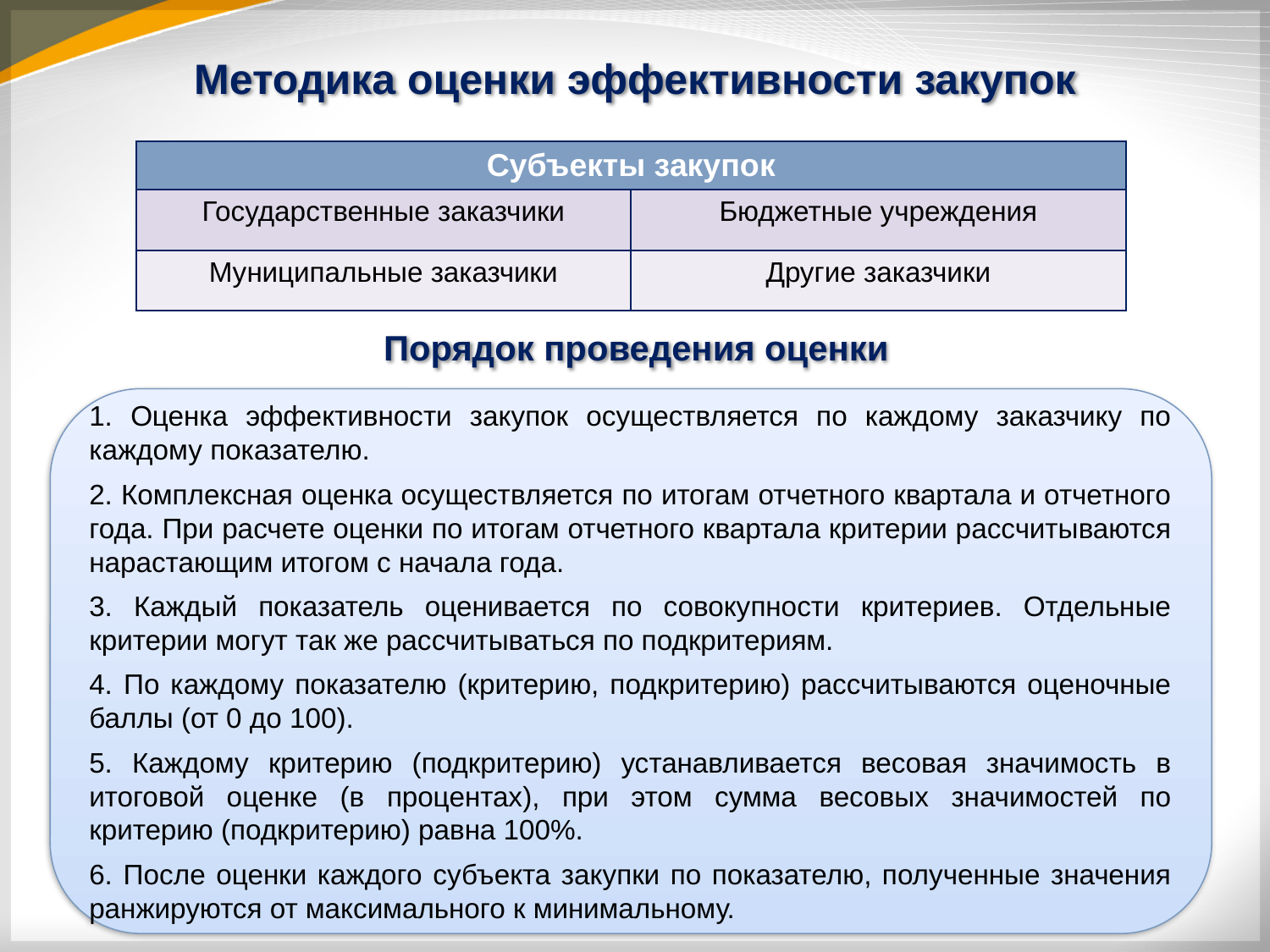

# Методика оценки эффективности закупок
| Субъекты закупок |  |
| --- | --- |
| Государственные заказчики | Бюджетные учреждения |
| Муниципальные заказчики | Другие заказчики |
Порядок проведения оценки
1. Оценка эффективности закупок осуществляется по каждому заказчику по каждому показателю.
2. Комплексная оценка осуществляется по итогам отчетного квартала и отчетного года. При расчете оценки по итогам отчетного квартала критерии рассчитываются нарастающим итогом с начала года.
3. Каждый показатель оценивается по совокупности критериев. Отдельные критерии могут так же рассчитываться по подкритериям.
4. По каждому показателю (критерию, подкритерию) рассчитываются оценочные баллы (от 0 до 100).
5. Каждому критерию (подкритерию) устанавливается весовая значимость в итоговой оценке (в процентах), при этом сумма весовых значимостей по критерию (подкритерию) равна 100%.
6. После оценки каждого субъекта закупки по показателю, полученные значения ранжируются от максимального к минимальному.